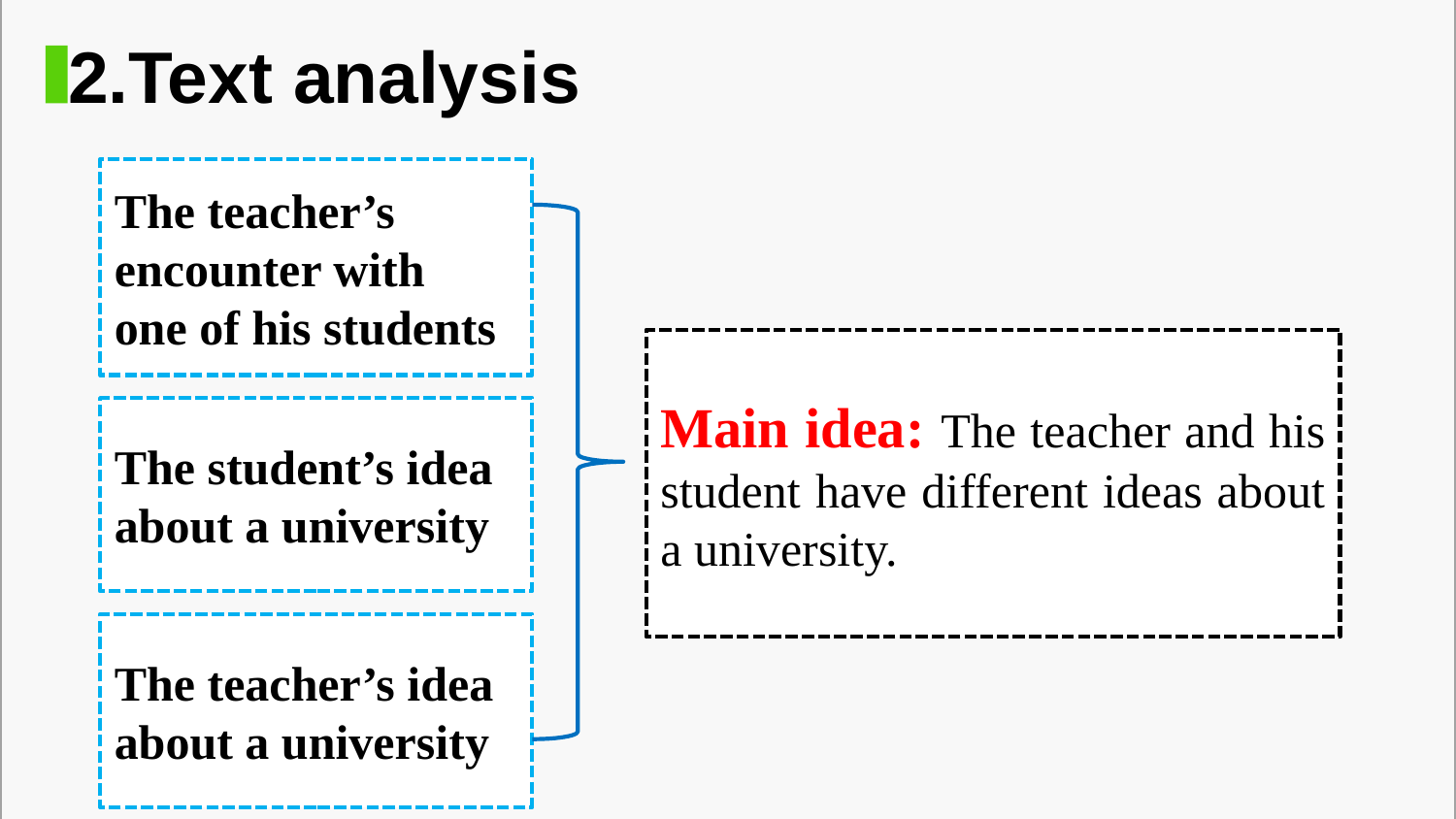

2.Text analysis

The teacher’s encounter with  one of his students

Main idea: The teacher and his student have different ideas about a university.
The student’s idea about a university
The teacher’s idea  about a university